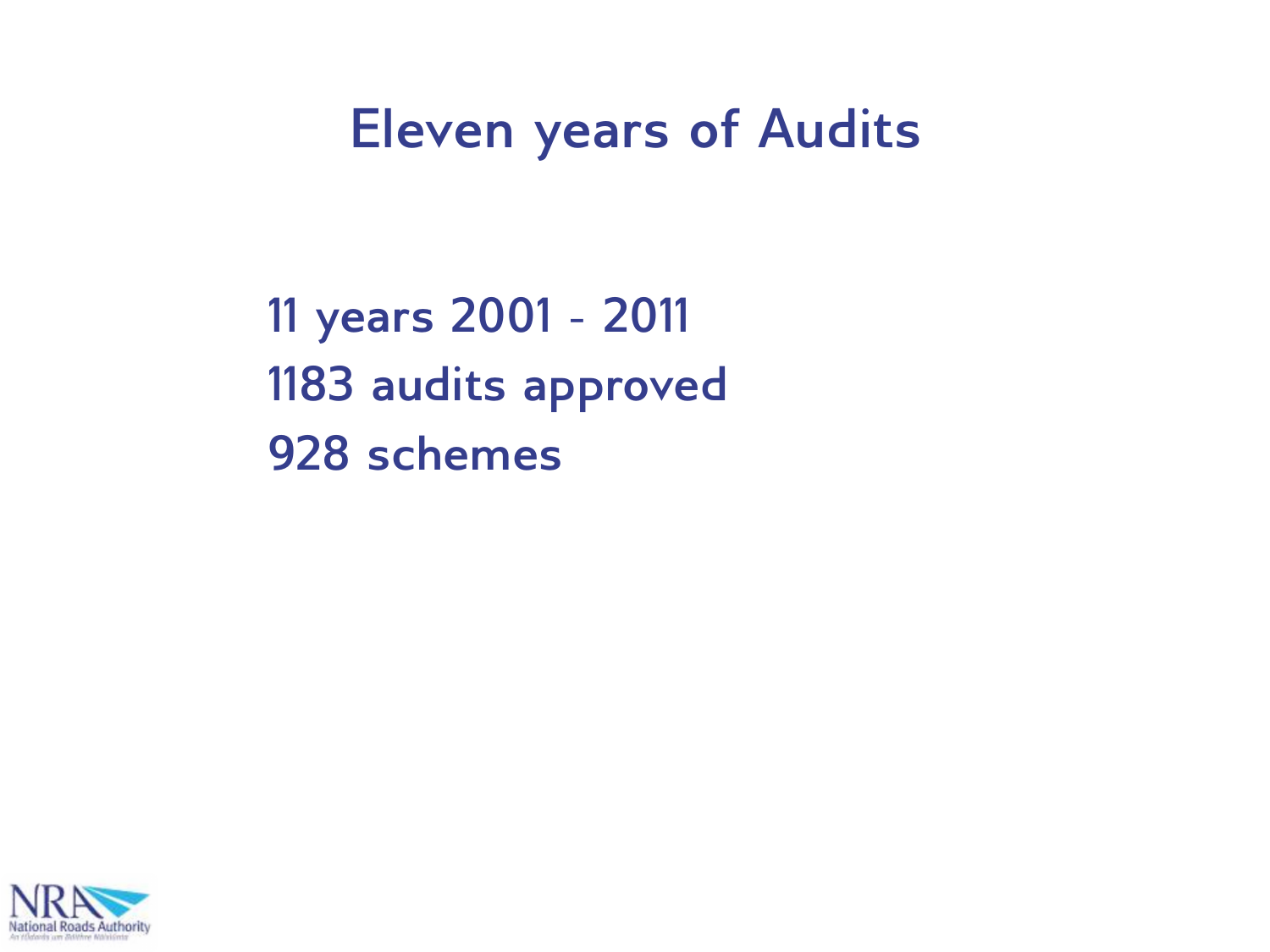

# Eleven years of Audits
11 years 2001 - 2011
1183 audits approved
928 schemes